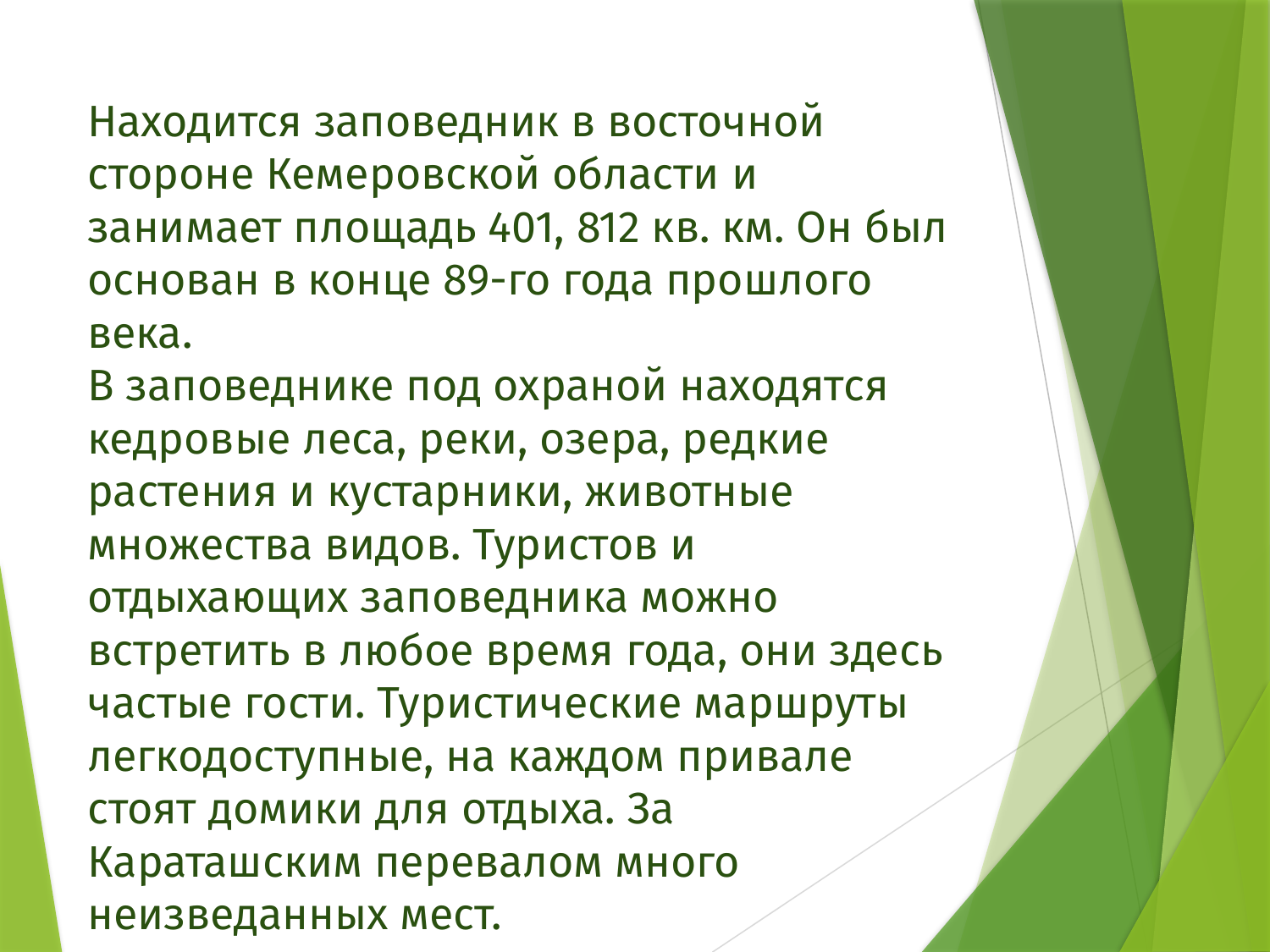

# Находится заповедник в восточной стороне Кемеровской области и занимает площадь 401, 812 кв. км. Он был основан в конце 89-го года прошлого века. В заповеднике под охраной находятся кедровые леса, реки, озера, редкие растения и кустарники, животные множества видов. Туристов и отдыхающих заповедника можно встретить в любое время года, они здесь частые гости. Туристические маршруты легкодоступные, на каждом привале стоят домики для отдыха. За Караташским перевалом много неизведанных мест.